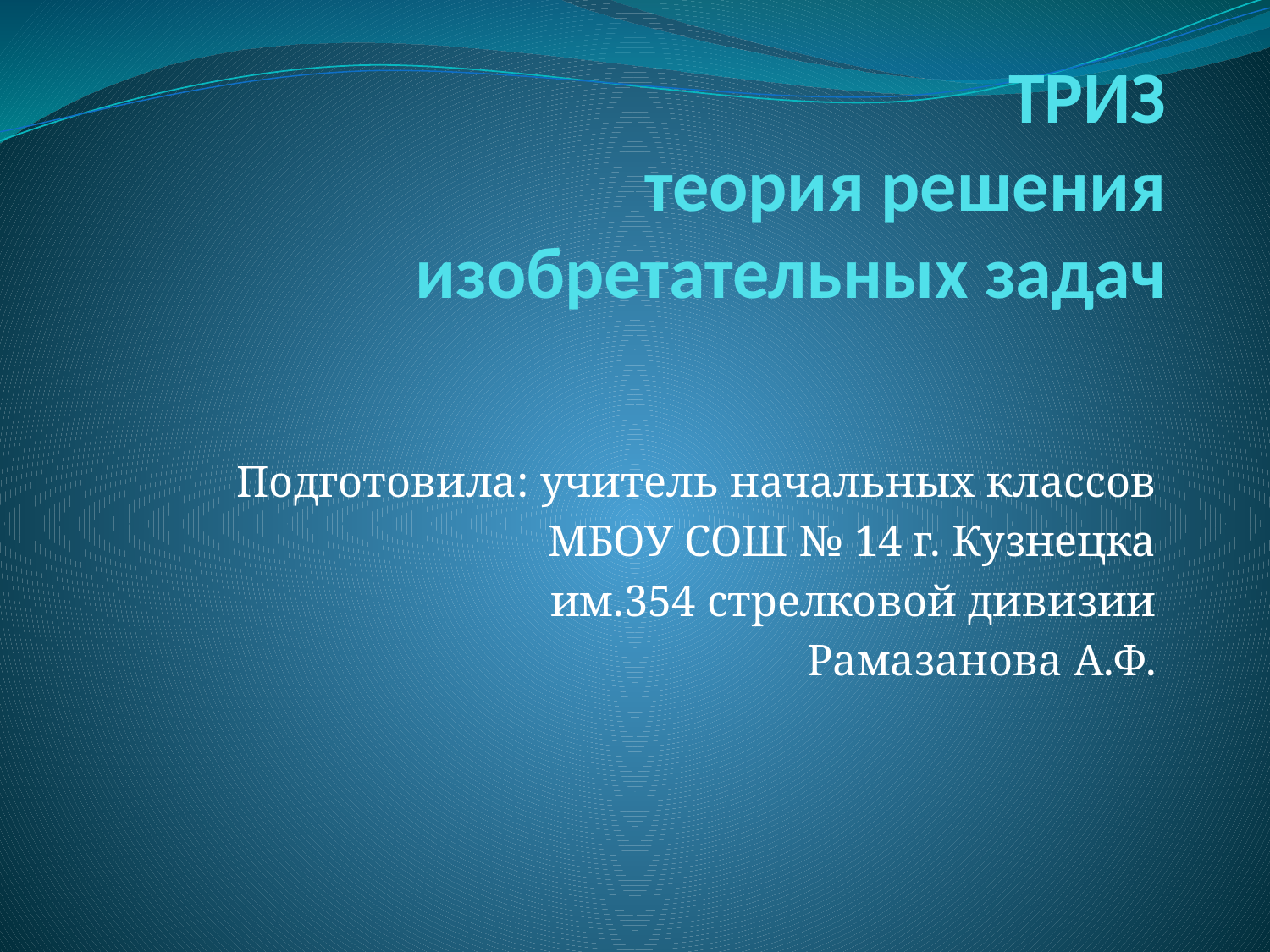

# ТРИЗ теория решения изобретательных задач
Подготовила: учитель начальных классов
МБОУ СОШ № 14 г. Кузнецка
им.354 стрелковой дивизии
Рамазанова А.Ф.